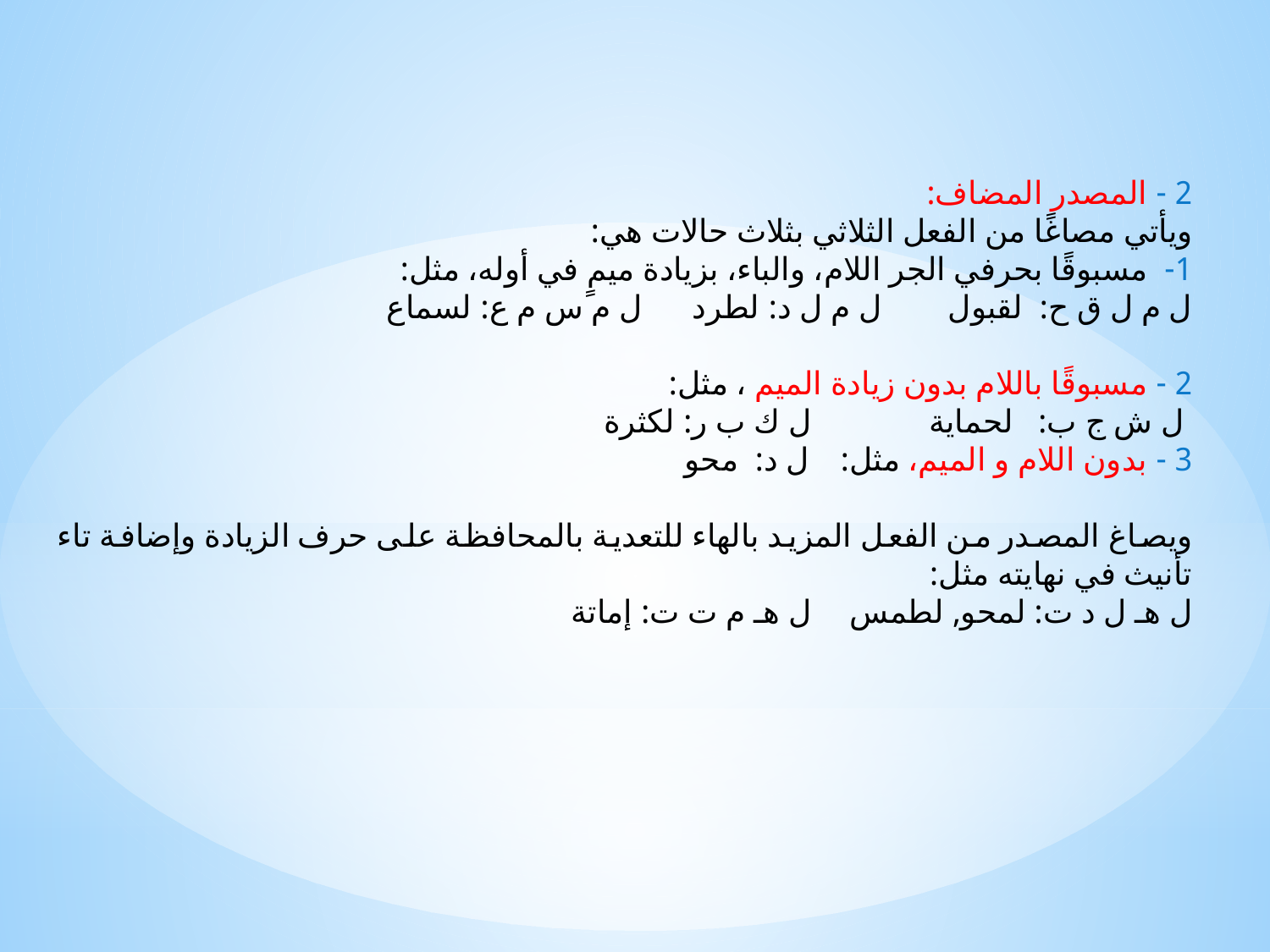

2 - المصدر المضاف:
ويأتي مصاغًا من الفعل الثلاثي بثلاث حالات هي:
1-  مسبوقًا بحرفي الجر اللام، والباء، بزيادة ميمٍ في أوله، مثل:
ل م ل ق ح:  لقبول	        ل م ل د: لطرد	      ل م س م ع: لسماع

2 - مسبوقًا باللام بدون زيادة الميم ، مثل:
 ل ش ج ب:   لحماية		ل ك ب ر: لكثرة
3 - بدون اللام و الميم، مثل: 		ل د:  محو

ويصاغ المصدر من الفعل المزيد بالهاء للتعدية بالمحافظة على حرف الزيادة وإضافة تاء تأنيث في نهايته مثل:
ل هـ ل د ت: لمحو, لطمس		ل هـ م ت ت: إماتة